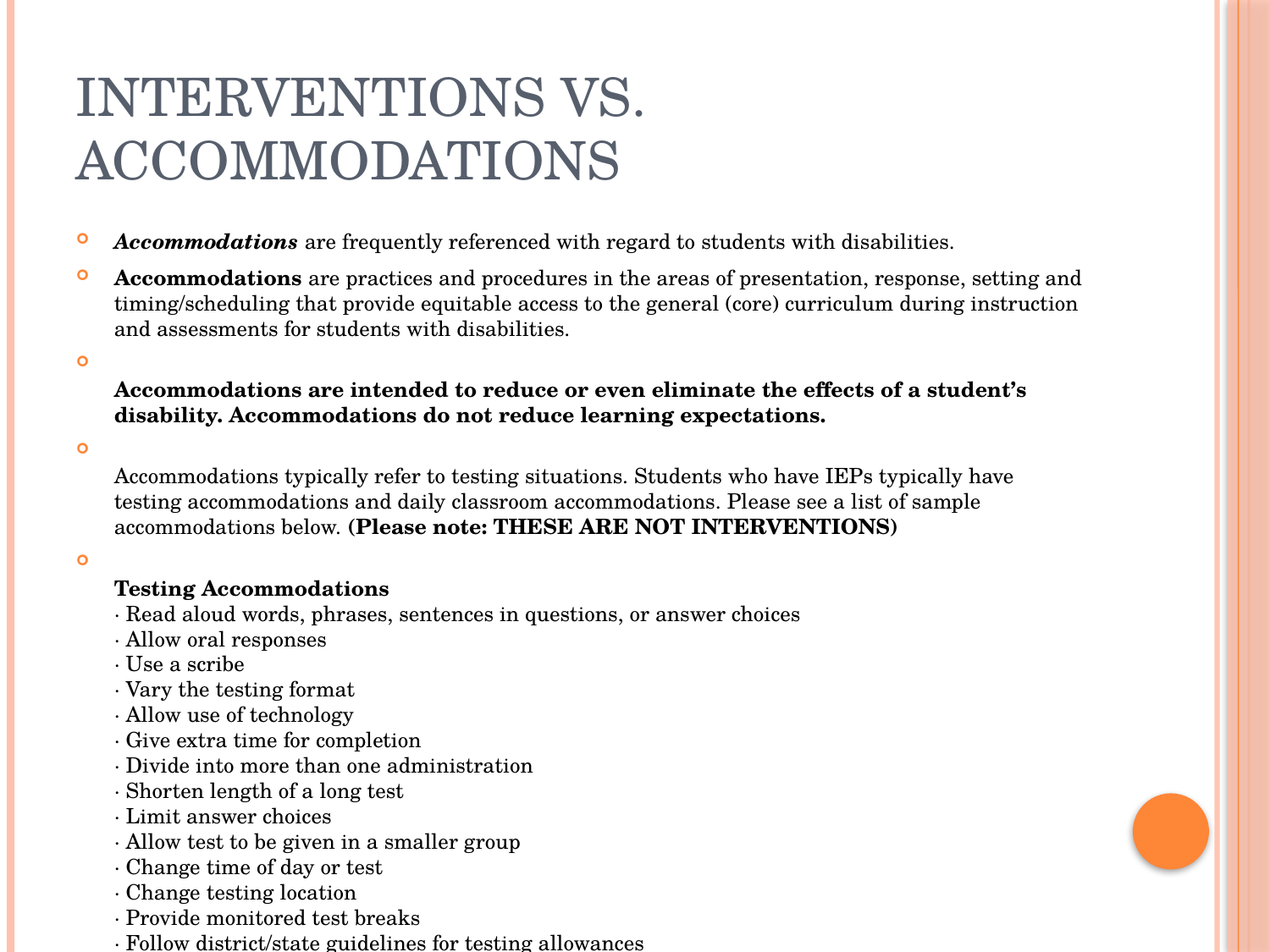

# Interventions vs. Accommodations
Accommodations are frequently referenced with regard to students with disabilities.
Accommodations are practices and procedures in the areas of presentation, response, setting and timing/scheduling that provide equitable access to the general (core) curriculum during instruction and assessments for students with disabilities.
Accommodations are intended to reduce or even eliminate the effects of a student’s disability. Accommodations do not reduce learning expectations.
Accommodations typically refer to testing situations. Students who have IEPs typically have testing accommodations and daily classroom accommodations. Please see a list of sample accommodations below. (Please note: THESE ARE NOT INTERVENTIONS)
Testing Accommodations
· Read aloud words, phrases, sentences in questions, or answer choices
· Allow oral responses
· Use a scribe
· Vary the testing format
· Allow use of technology
· Give extra time for completion
· Divide into more than one administration
· Shorten length of a long test
· Limit answer choices
· Allow test to be given in a smaller group
· Change time of day or test
· Change testing location
· Provide monitored test breaks
· Follow district/state guidelines for testing allowances